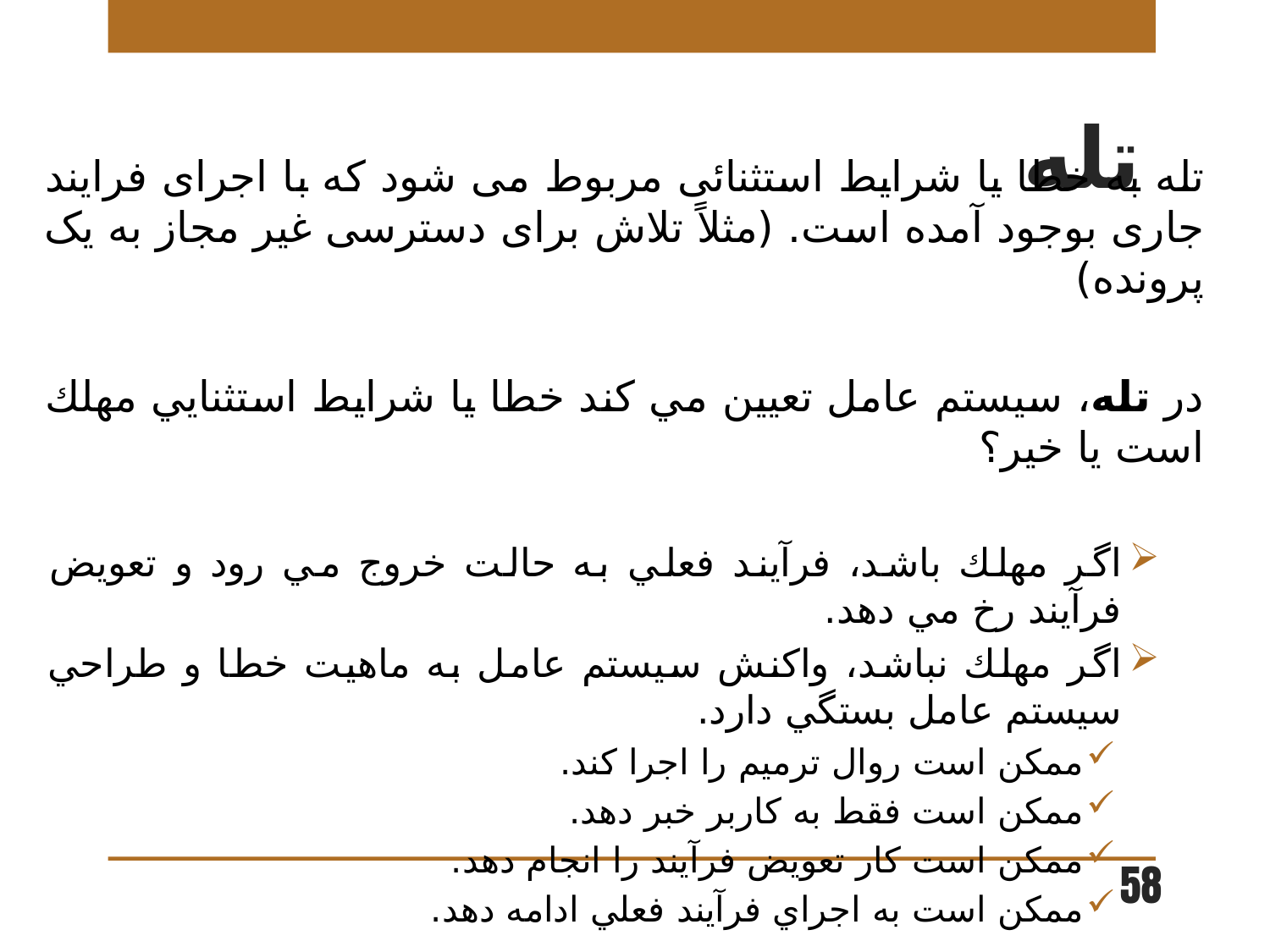

# تله
تله به خطا یا شرایط استثنائی مربوط می شود که با اجرای فرایند جاری بوجود آمده است. (مثلاً تلاش برای دسترسی غیر مجاز به یک پرونده)

در تله، سيستم عامل تعيين مي كند خطا يا شرايط استثنايي مهلك است يا خير؟

اگر مهلك باشد، فرآيند فعلي به حالت خروج مي رود و تعويض فرآيند رخ مي دهد.
اگر مهلك نباشد، واكنش سيستم عامل به ماهيت خطا و طراحي سيستم عامل بستگي دارد.
ممكن است روال ترميم را اجرا كند.
ممکن است فقط به كاربر خبر دهد.
ممكن است كار تعويض فرآيند را انجام دهد.
ممکن است به اجراي فرآيند فعلي ادامه دهد.
58